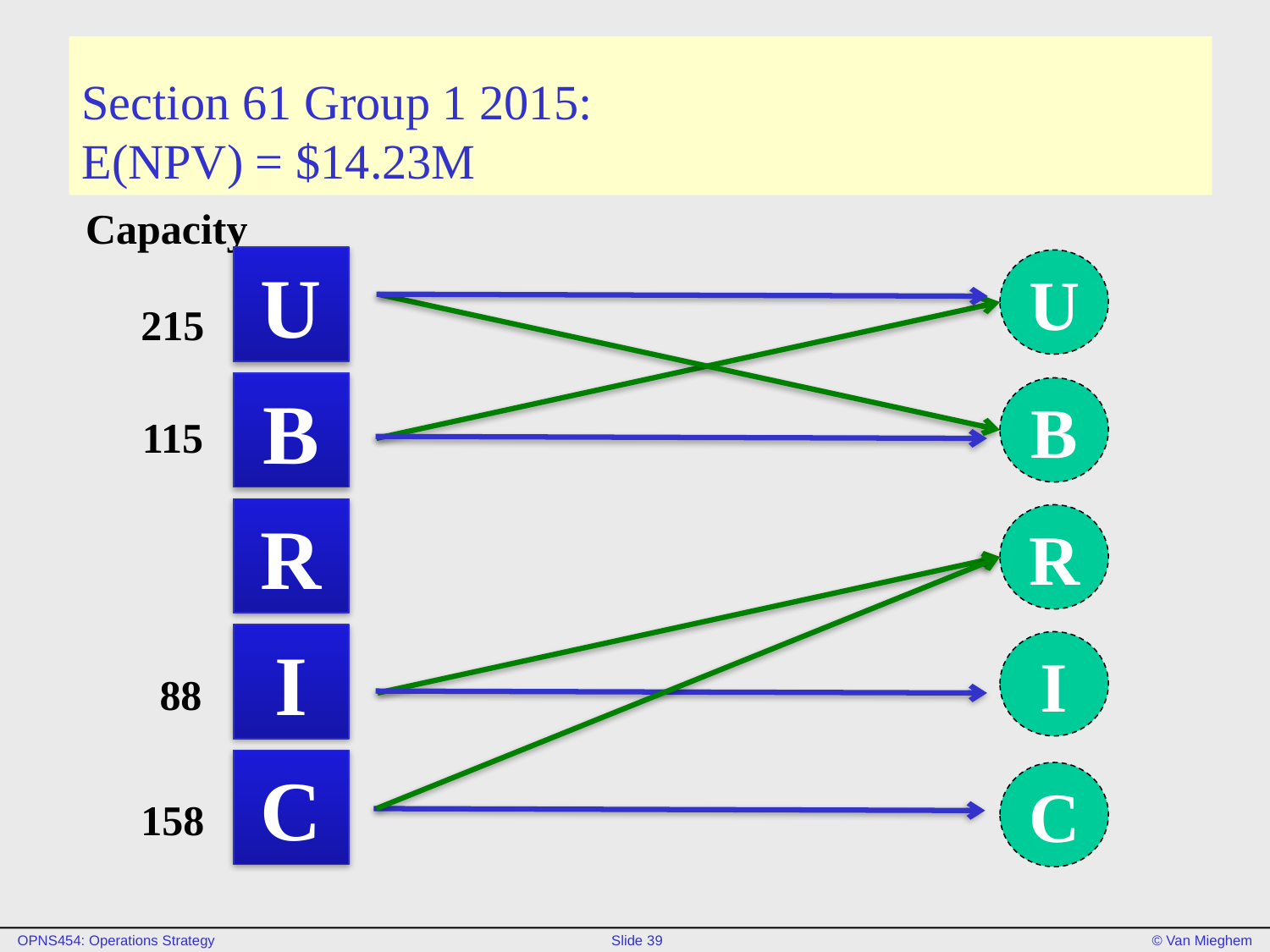

# Section 61 Group 1 2015: E(NPV) = $14.23M
Capacity
U
U
B
B
R
R
I
I
C
C
215
115

88
158